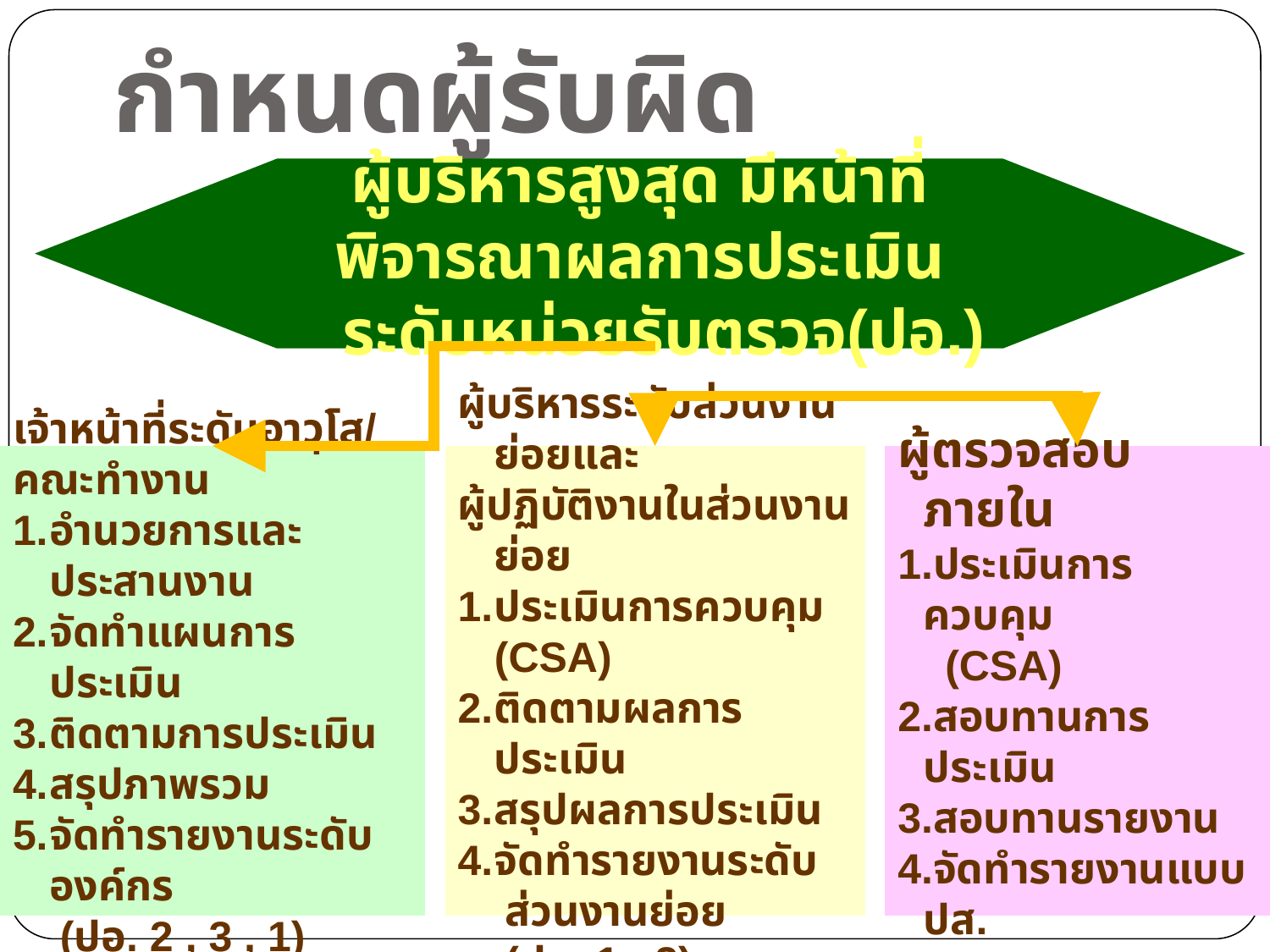

กำหนดผู้รับผิดชอบ
ผู้บริหารสูงสุด มีหน้าที่
พิจารณาผลการประเมินระดับหน่วยรับตรวจ(ปอ.)
เจ้าหน้าที่ระดับอาวุโส/
คณะทำงาน
อำนวยการและประสานงาน
จัดทำแผนการประเมิน
ติดตามการประเมิน
สรุปภาพรวม
จัดทำรายงานระดับองค์กร
    (ปอ. 2 , 3 , 1)
ผู้บริหารระดับส่วนงานย่อยและ
ผู้ปฏิบัติงานในส่วนงานย่อย
ประเมินการควบคุม (CSA)
ติดตามผลการประเมิน
สรุปผลการประเมิน
จัดทำรายงานระดับ
    ส่วนงานย่อย
    (ปย. 1 , 2)
ผู้ตรวจสอบภายใน
ประเมินการควบคุม
    (CSA)
สอบทานการประเมิน
สอบทานรายงาน
จัดทำรายงานแบบ ปส.